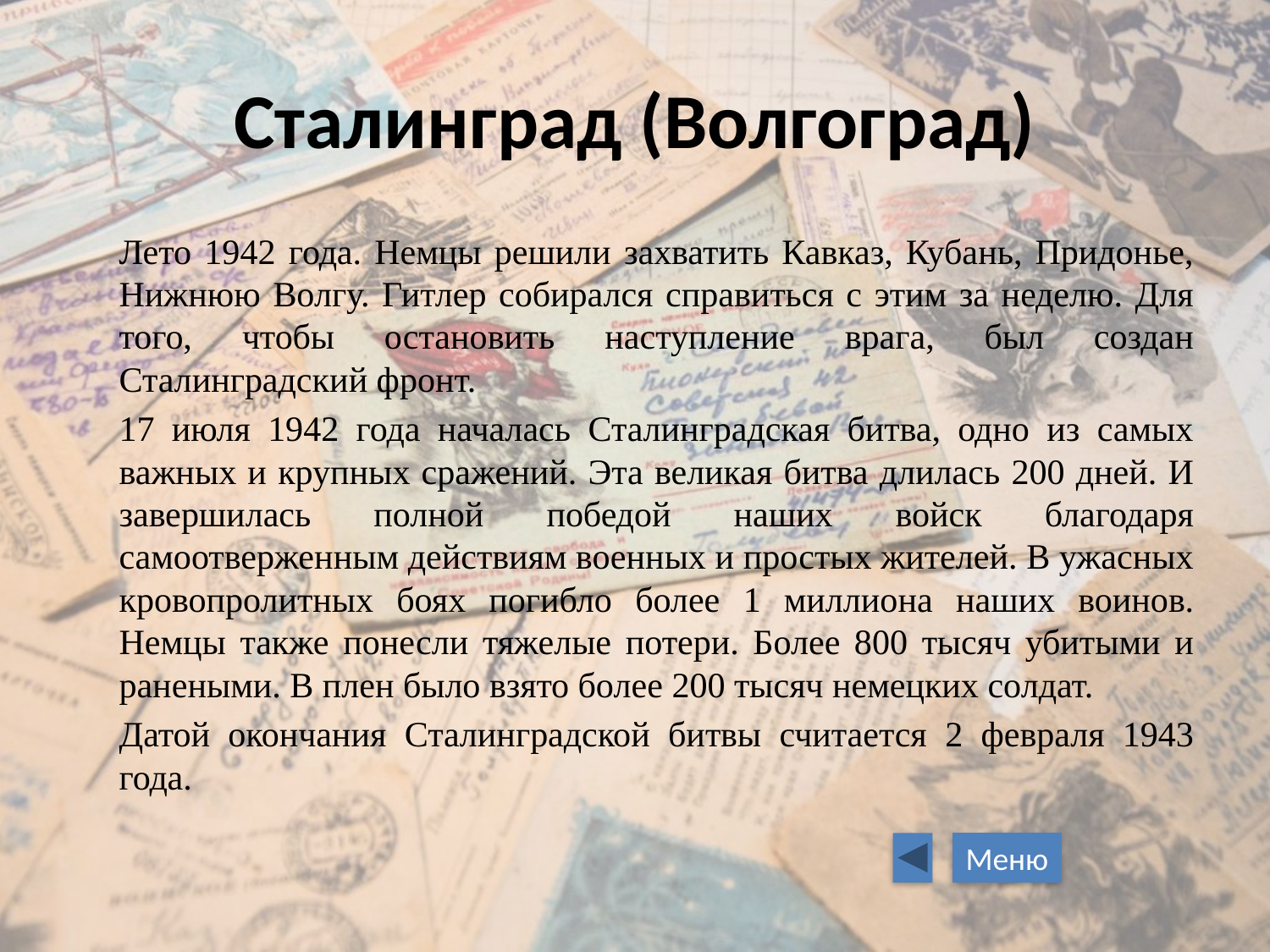

# Сталинград (Волгоград)
	Лето 1942 года. Немцы решили захватить Кавказ, Кубань, Придонье, Нижнюю Волгу. Гитлер собирался справиться с этим за неделю. Для того, чтобы остановить наступление врага, был создан Сталинградский фронт.
	17 июля 1942 года началась Сталинградская битва, одно из самых важных и крупных сражений. Эта великая битва длилась 200 дней. И завершилась полной победой наших войск благодаря самоотверженным действиям военных и простых жителей. В ужасных кровопролитных боях погибло более 1 миллиона наших воинов. Немцы также понесли тяжелые потери. Более 800 тысяч убитыми и ранеными. В плен было взято более 200 тысяч немецких солдат.
	Датой окончания Сталинградской битвы считается 2 февраля 1943 года.

Меню